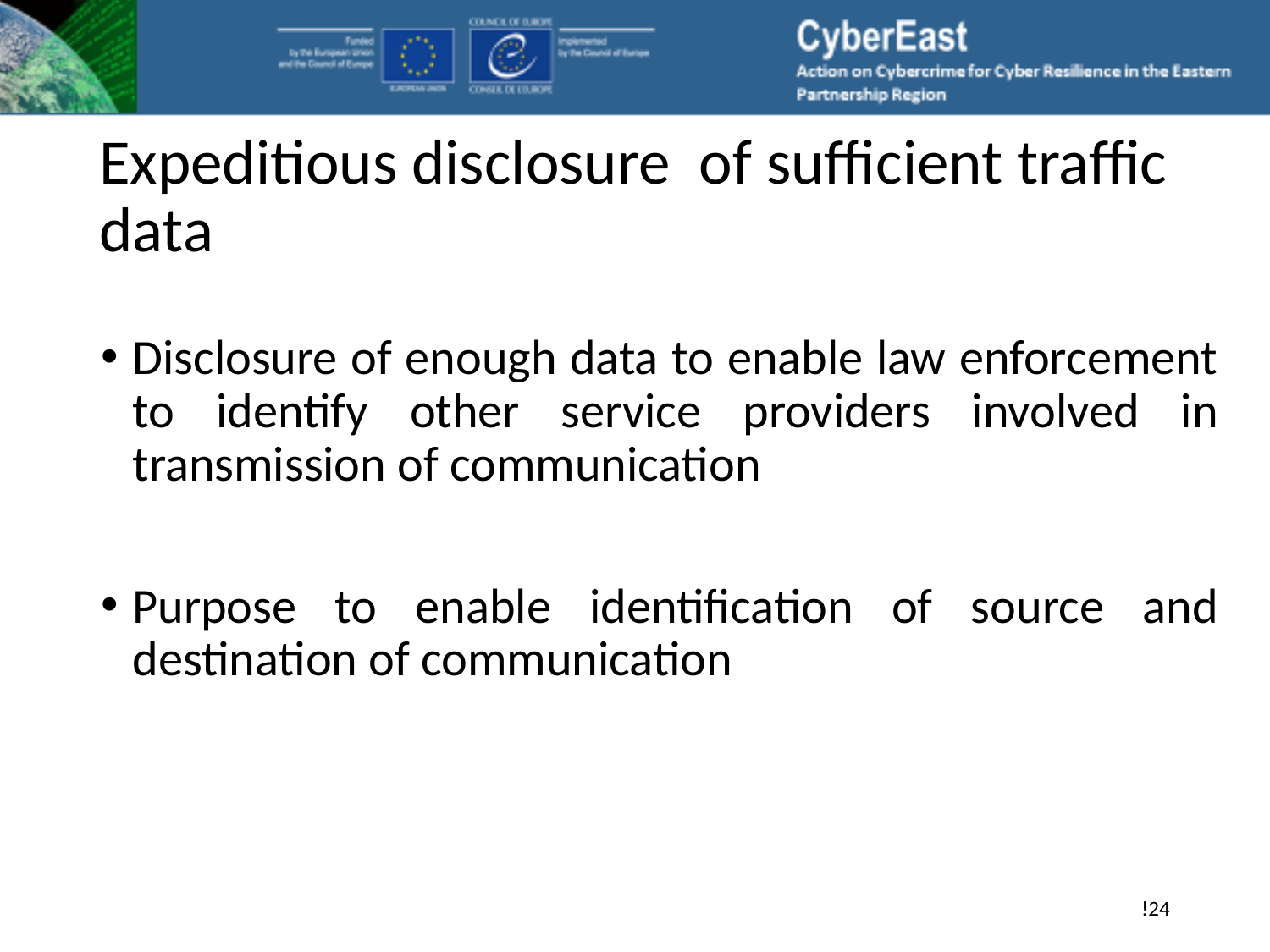

# Expeditious disclosure  of sufficient traffic data
Disclosure of enough data to enable law enforcement to identify other service providers involved in transmission of communication

Purpose to enable identification of source and destination of communication
!24